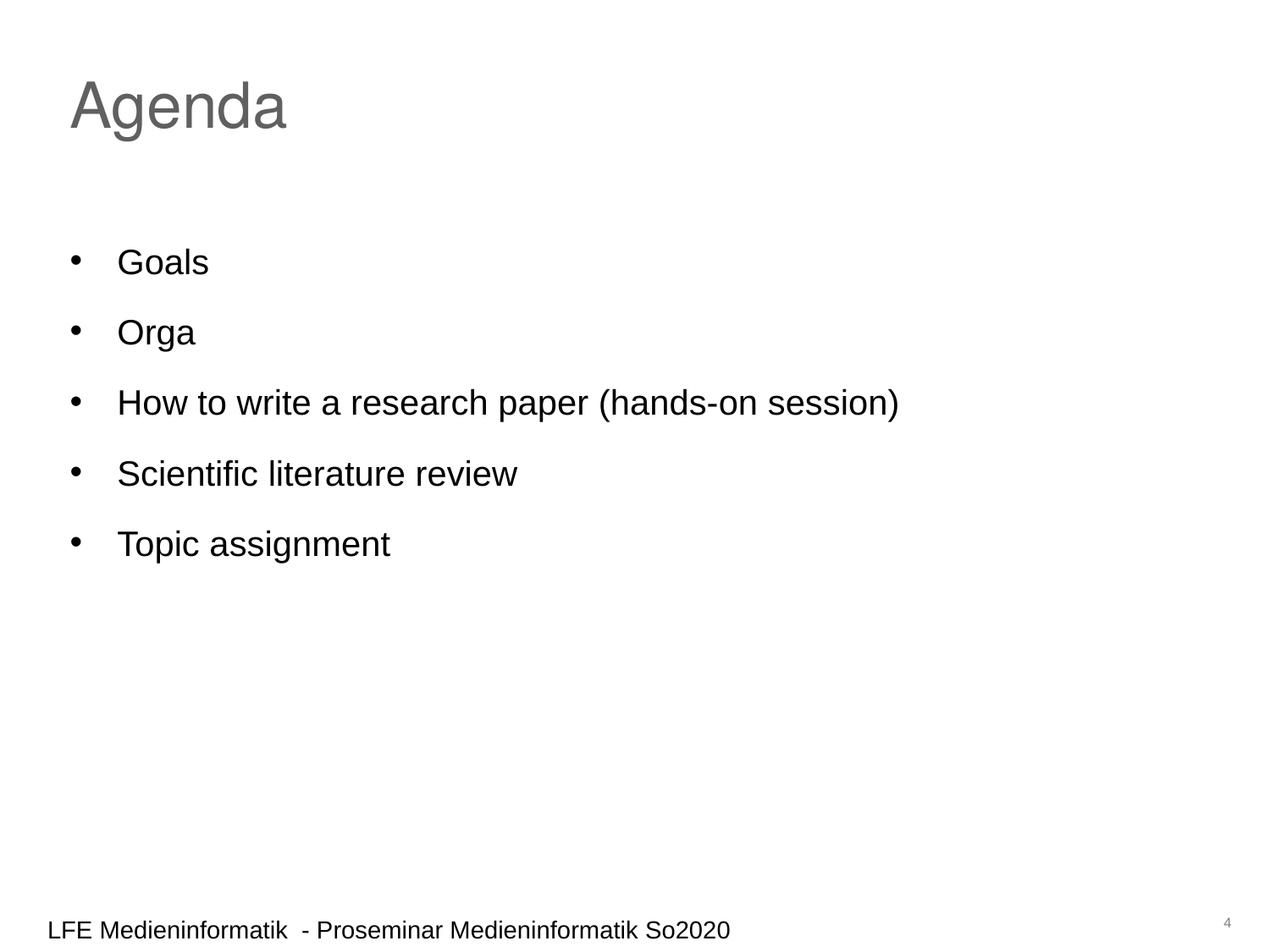

Agenda
Goals
Orga
How to write a research paper (hands-on session)
Scientific literature review
Topic assignment
4